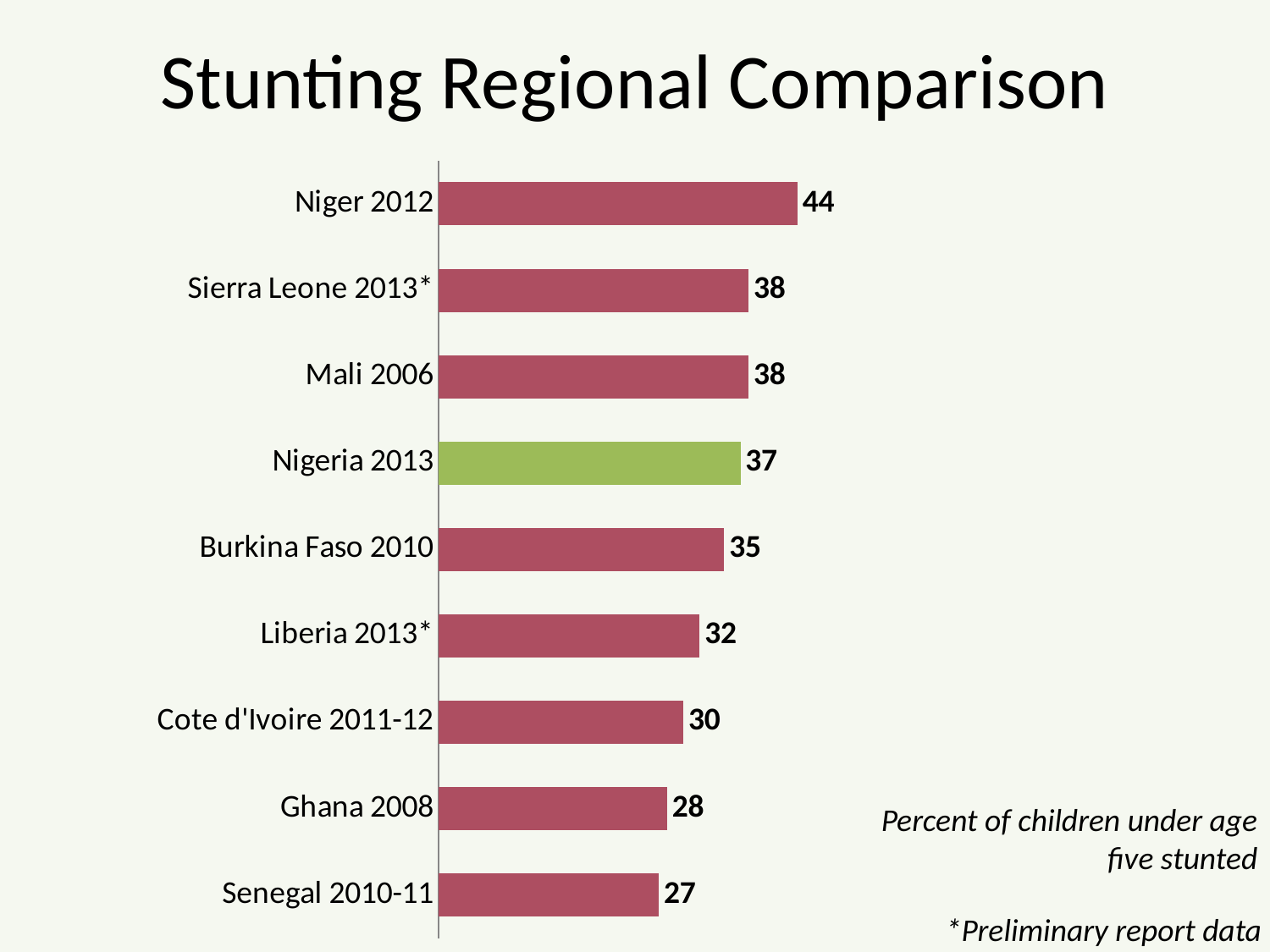

# Stunting Regional Comparison

### Chart

| Category | Series 1 |
|---|---|
| Senegal 2010-11 | 27.0 |
| Ghana 2008 | 28.0 |
| Cote d'Ivoire 2011-12 | 30.0 |
| Liberia 2013* | 32.0 |
| Burkina Faso 2010 | 35.0 |
| Nigeria 2013 | 37.0 |
| Mali 2006 | 38.0 |
| Sierra Leone 2013* | 38.0 |
| Niger 2012 | 44.0 |
Percent of children under age five stunted
*Preliminary report data